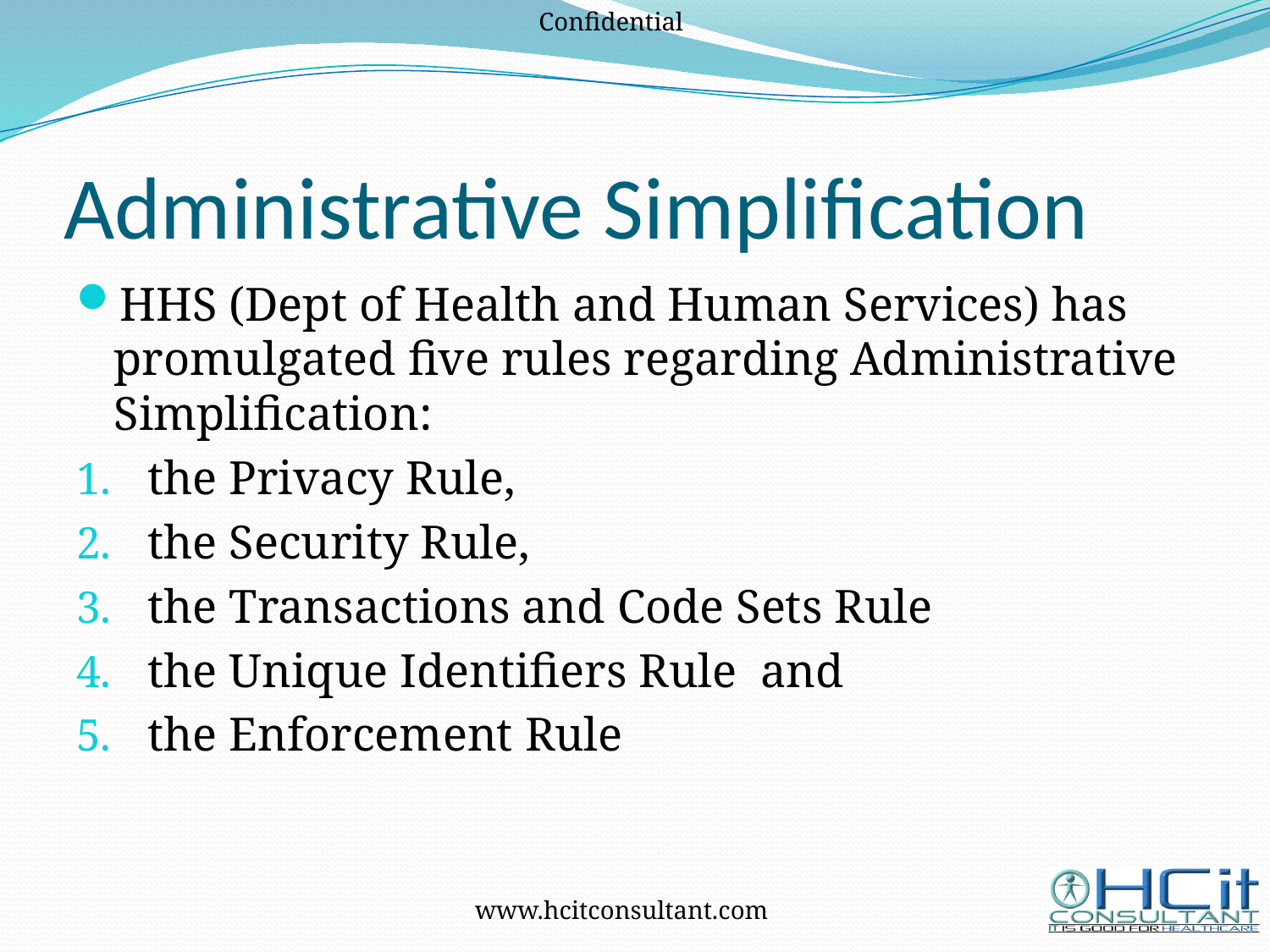

# Administrative Simplification
HHS (Dept of Health and Human Services) has promulgated five rules regarding Administrative Simplification:
the Privacy Rule,
the Security Rule,
the Transactions and Code Sets Rule
the Unique Identifiers Rule  and
the Enforcement Rule
9